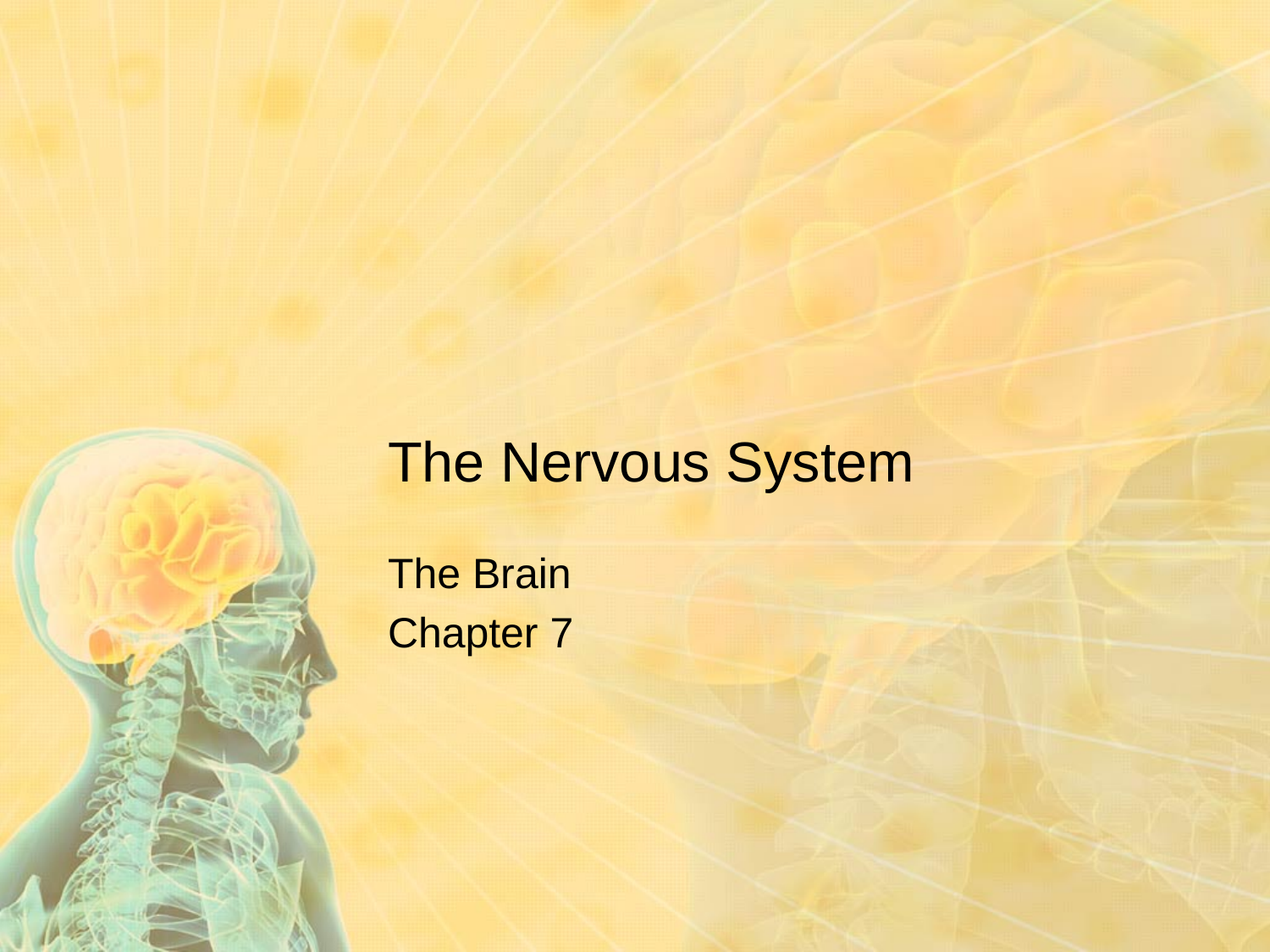

# The Nervous System
The Brain
Chapter 7